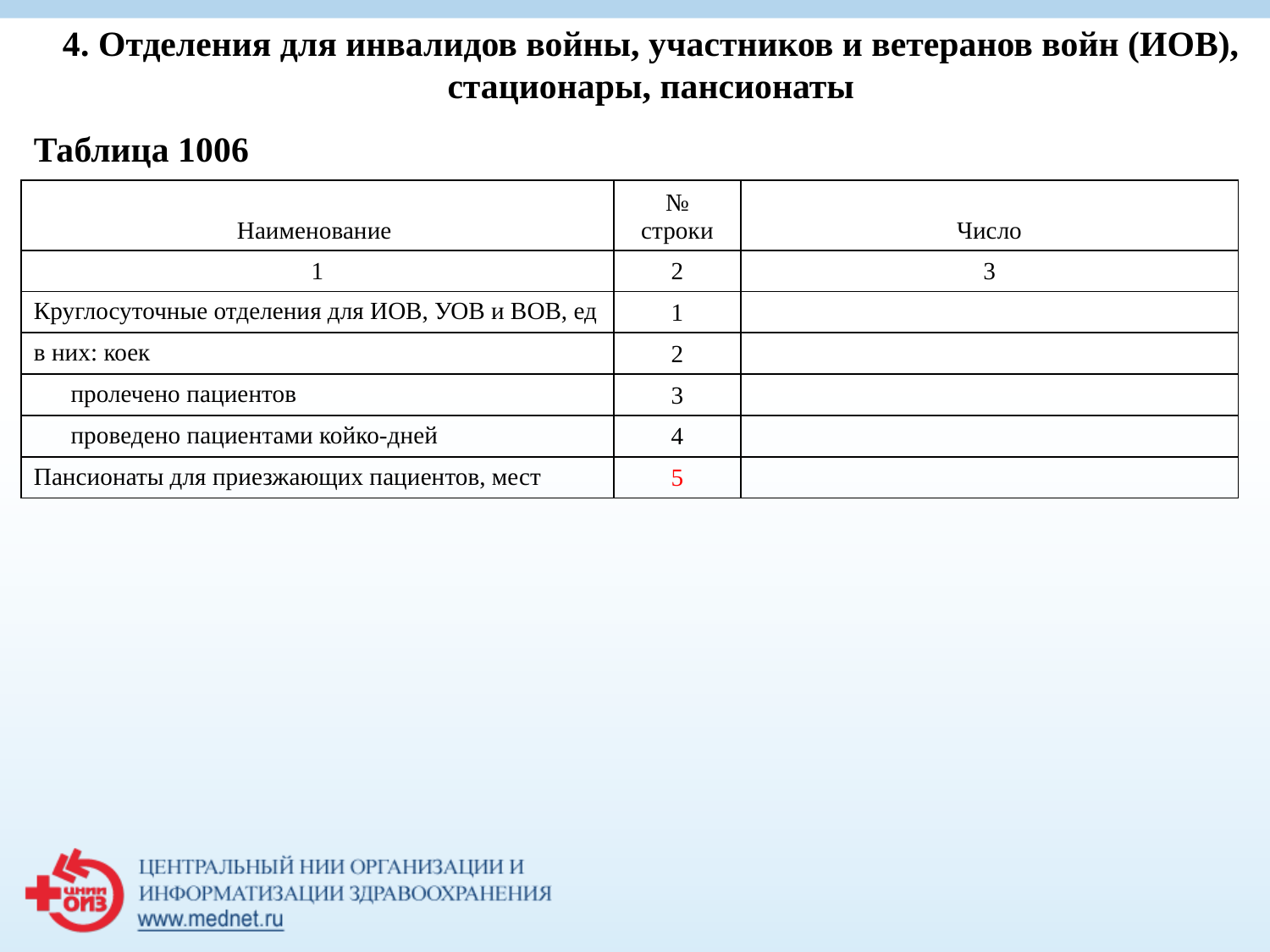

4. Отделения для инвалидов войны, участников и ветеранов войн (ИОВ), стационары, пансионаты
Таблица 1006
| Наименование | № строки | Число |
| --- | --- | --- |
| 1 | 2 | 3 |
| Круглосуточные отделения для ИОВ, УОВ и ВОВ, ед | 1 |  |
| в них: коек | 2 |  |
| пролечено пациентов | 3 |  |
| проведено пациентами койко-дней | 4 |  |
| Пансионаты для приезжающих пациентов, мест | 5 |  |